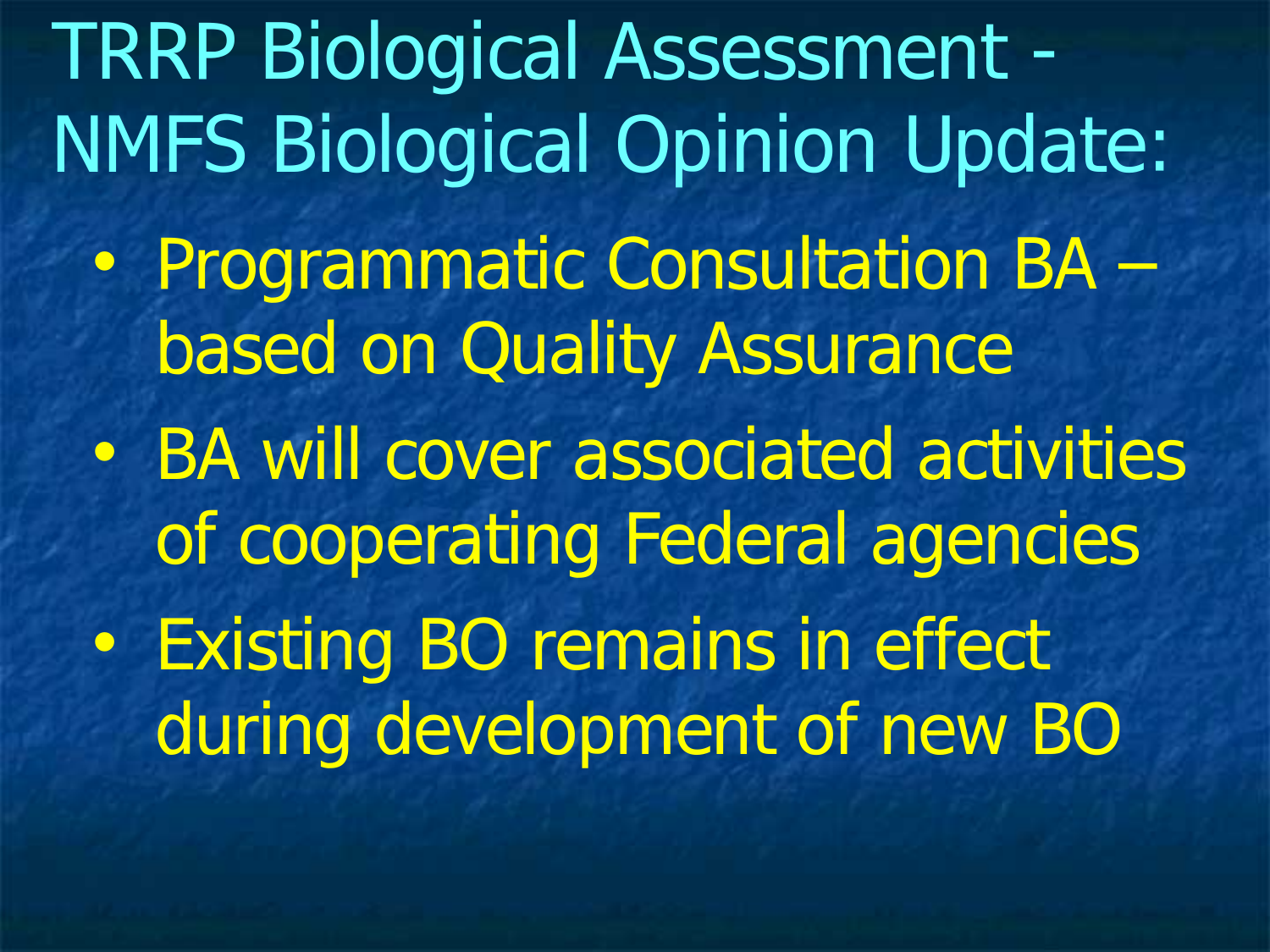

# TRRP Biological Assessment - NMFS Biological Opinion Update:
Programmatic Consultation BA – based on Quality Assurance
BA will cover associated activities of cooperating Federal agencies
Existing BO remains in effect during development of new BO